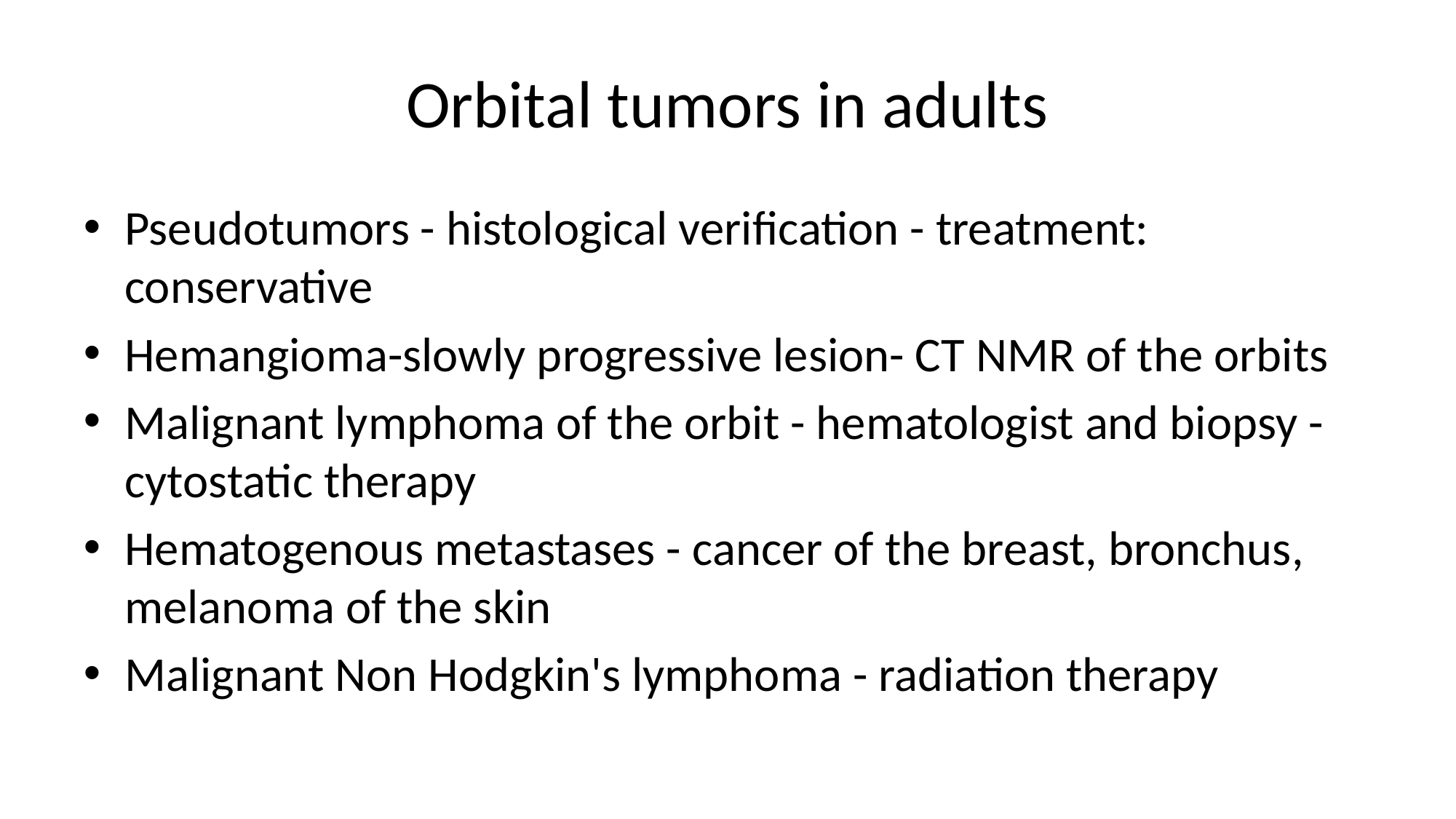

# Orbital tumors in adults
Pseudotumors - histological verification - treatment: conservative
Hemangioma-slowly progressive lesion- CT NMR of the orbits
Malignant lymphoma of the orbit - hematologist and biopsy - cytostatic therapy
Hematogenous metastases - cancer of the breast, bronchus, melanoma of the skin
Malignant Non Hodgkin's lymphoma - radiation therapy